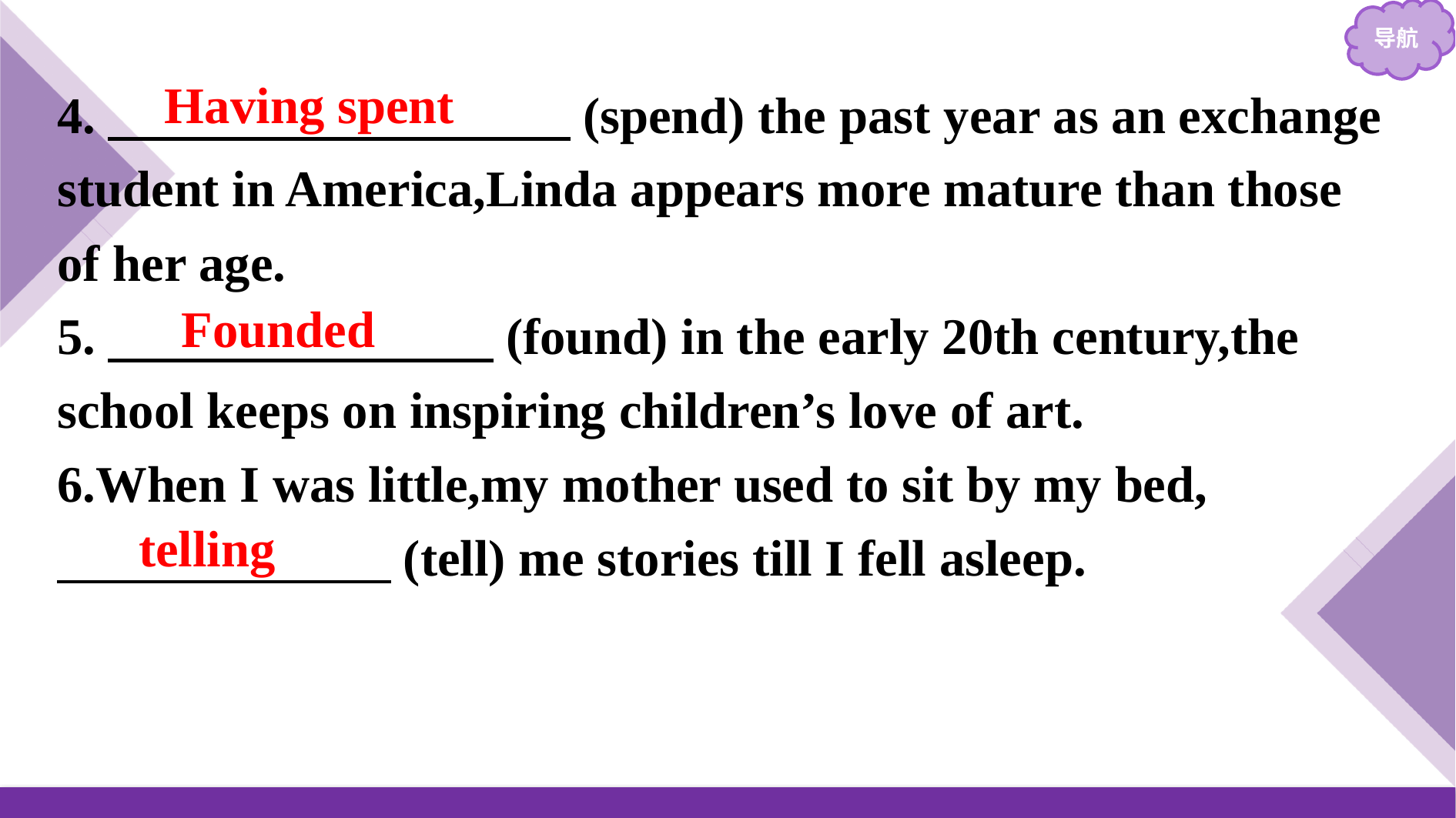

4.　　　　　　　　　(spend) the past year as an exchange student in America,Linda appears more mature than those of her age.
5.　　　　　　　 (found) in the early 20th century,the school keeps on inspiring children’s love of art.
6.When I was little,my mother used to sit by my bed,
　　　　　　 (tell) me stories till I fell asleep.
Having spent
Founded
telling